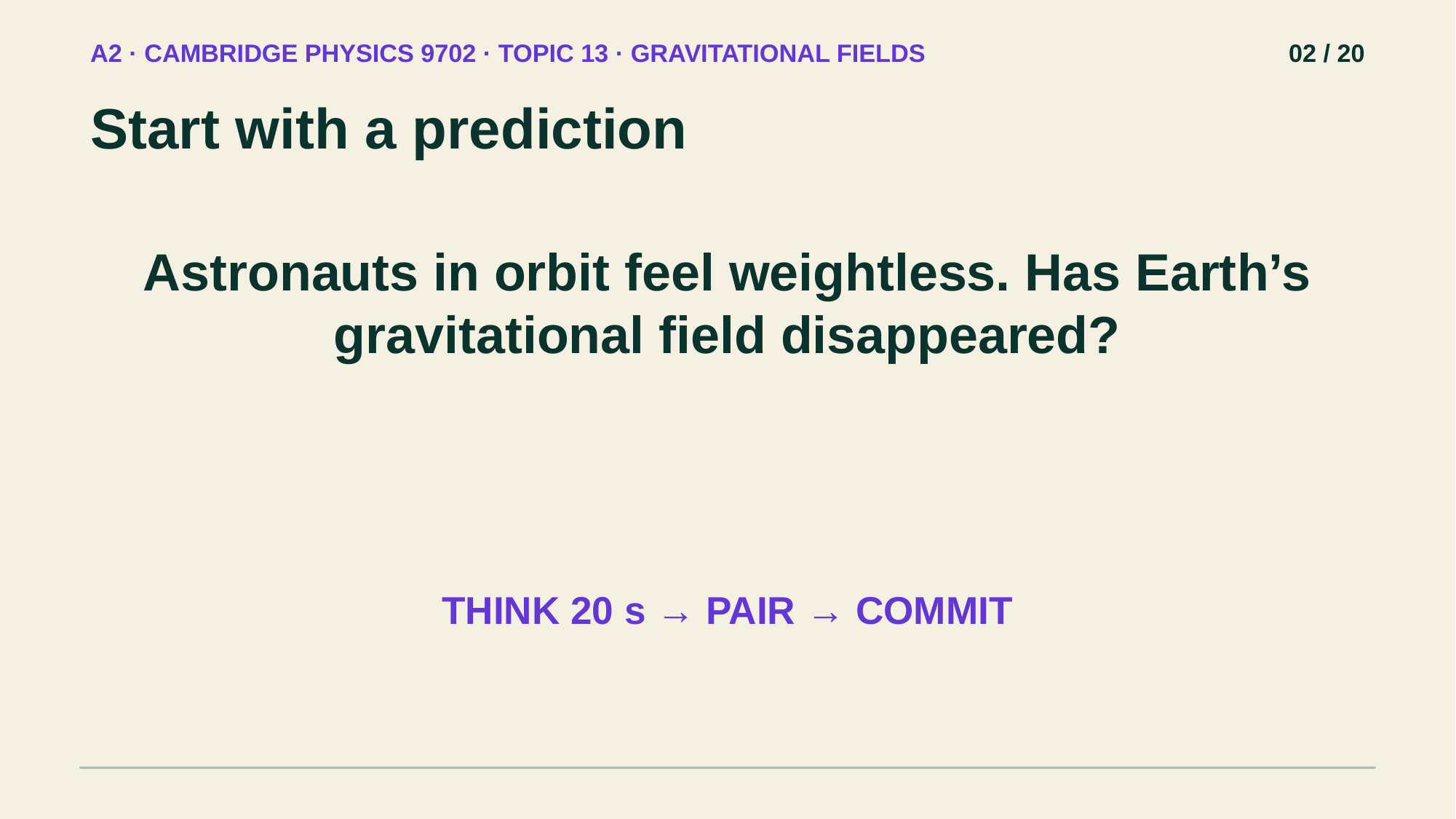

A2 · CAMBRIDGE PHYSICS 9702 · TOPIC 13 · GRAVITATIONAL FIELDS
02 / 20
Start with a prediction
Astronauts in orbit feel weightless. Has Earth’s gravitational field disappeared?
THINK 20 s → PAIR → COMMIT